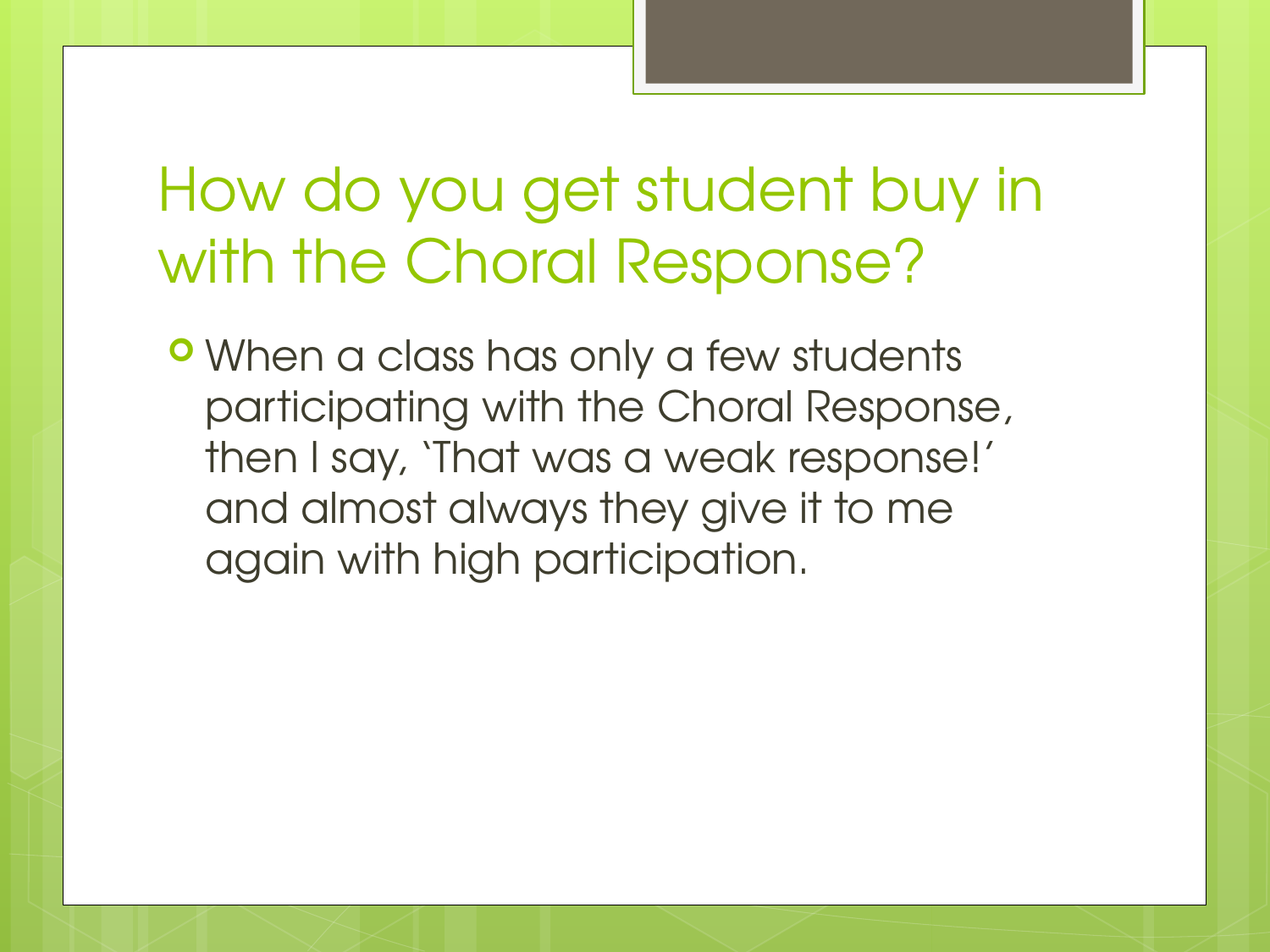

# How do you get student buy in with the Choral Response?
When a class has only a few students participating with the Choral Response, then I say, ‘That was a weak response!’ and almost always they give it to me again with high participation.